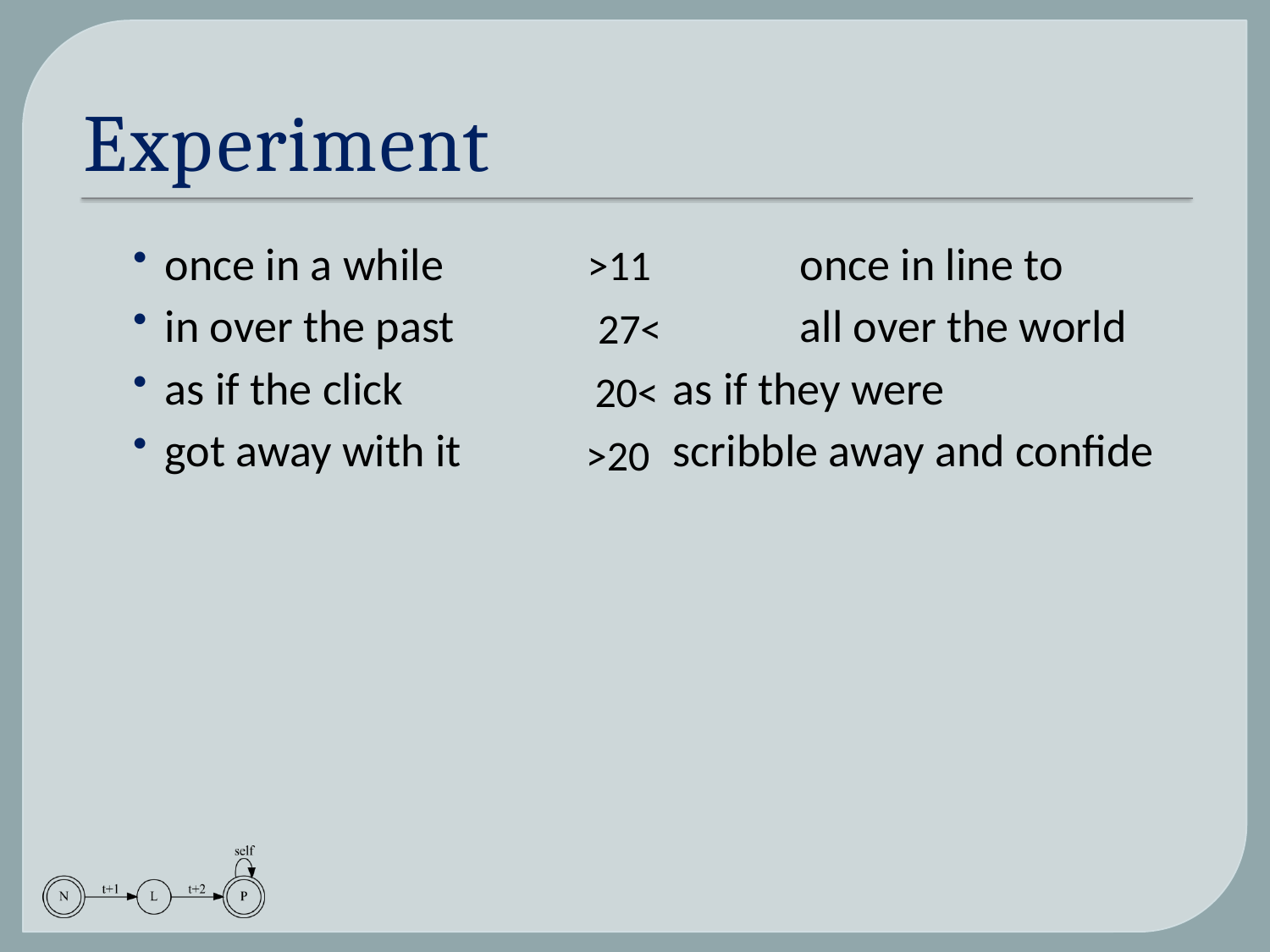

# Experiment
once in a while			once in line to
in over the past			all over the world
as if the click		 	as if they were
got away with it		scribble away and confide
>11
27<
20<
>20